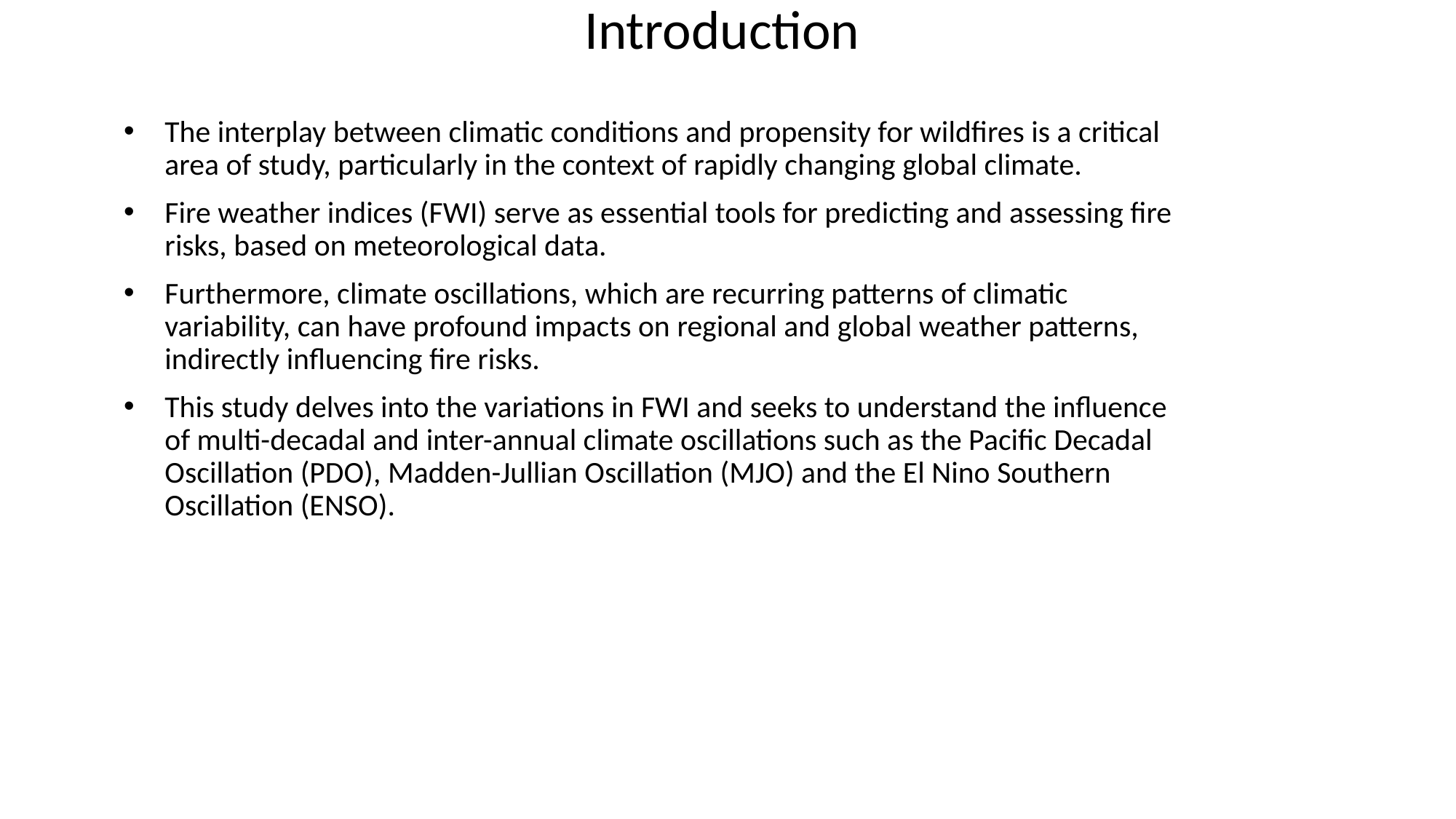

# Introduction
The interplay between climatic conditions and propensity for wildfires is a critical area of study, particularly in the context of rapidly changing global climate.
Fire weather indices (FWI) serve as essential tools for predicting and assessing fire risks, based on meteorological data.
Furthermore, climate oscillations, which are recurring patterns of climatic variability, can have profound impacts on regional and global weather patterns, indirectly influencing fire risks.
This study delves into the variations in FWI and seeks to understand the influence of multi-decadal and inter-annual climate oscillations such as the Pacific Decadal Oscillation (PDO), Madden-Jullian Oscillation (MJO) and the El Nino Southern Oscillation (ENSO).